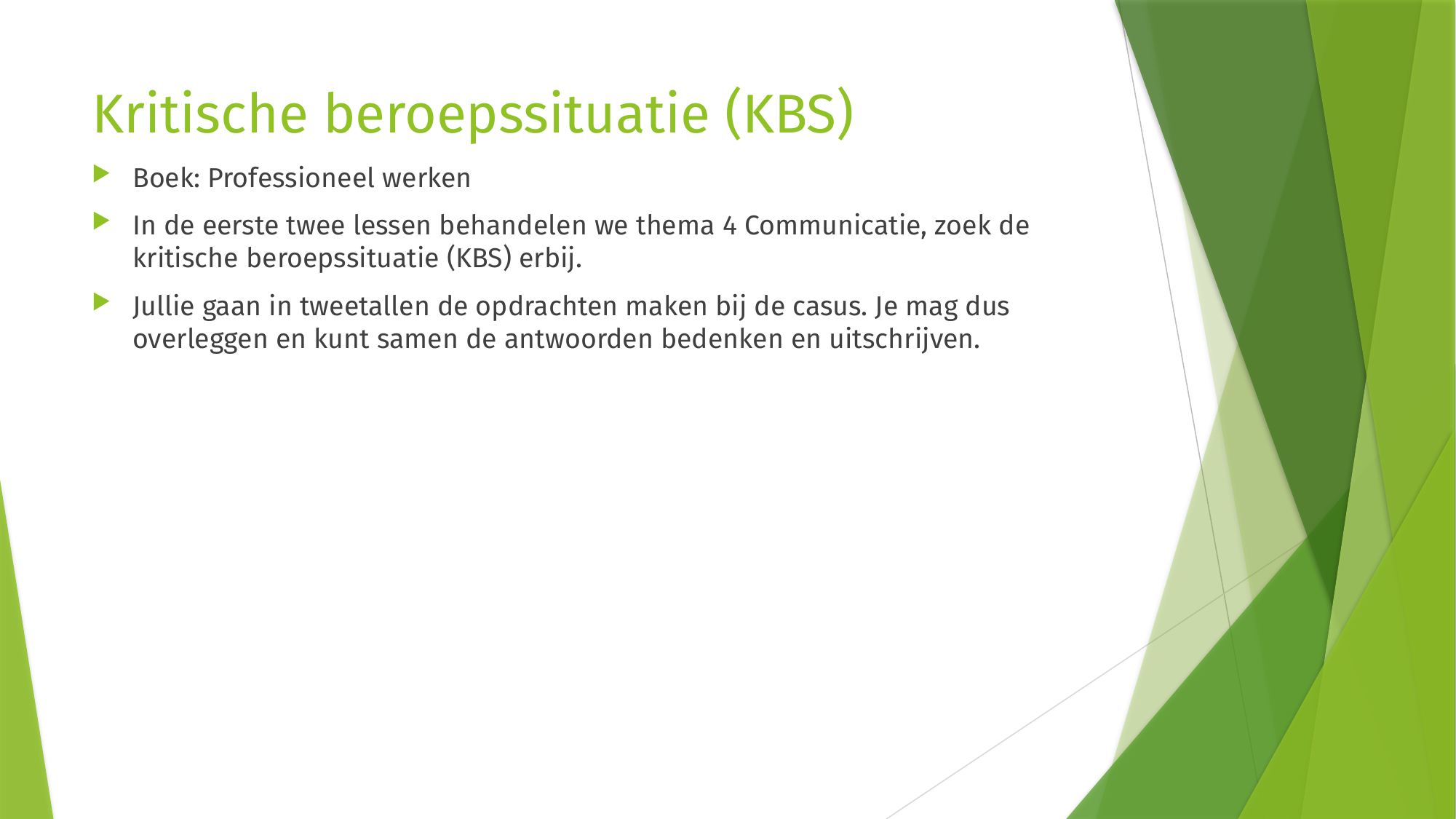

# Kritische beroepssituatie (KBS)
Boek: Professioneel werken
In de eerste twee lessen behandelen we thema 4 Communicatie, zoek de kritische beroepssituatie (KBS) erbij.
Jullie gaan in tweetallen de opdrachten maken bij de casus. Je mag dus overleggen en kunt samen de antwoorden bedenken en uitschrijven.